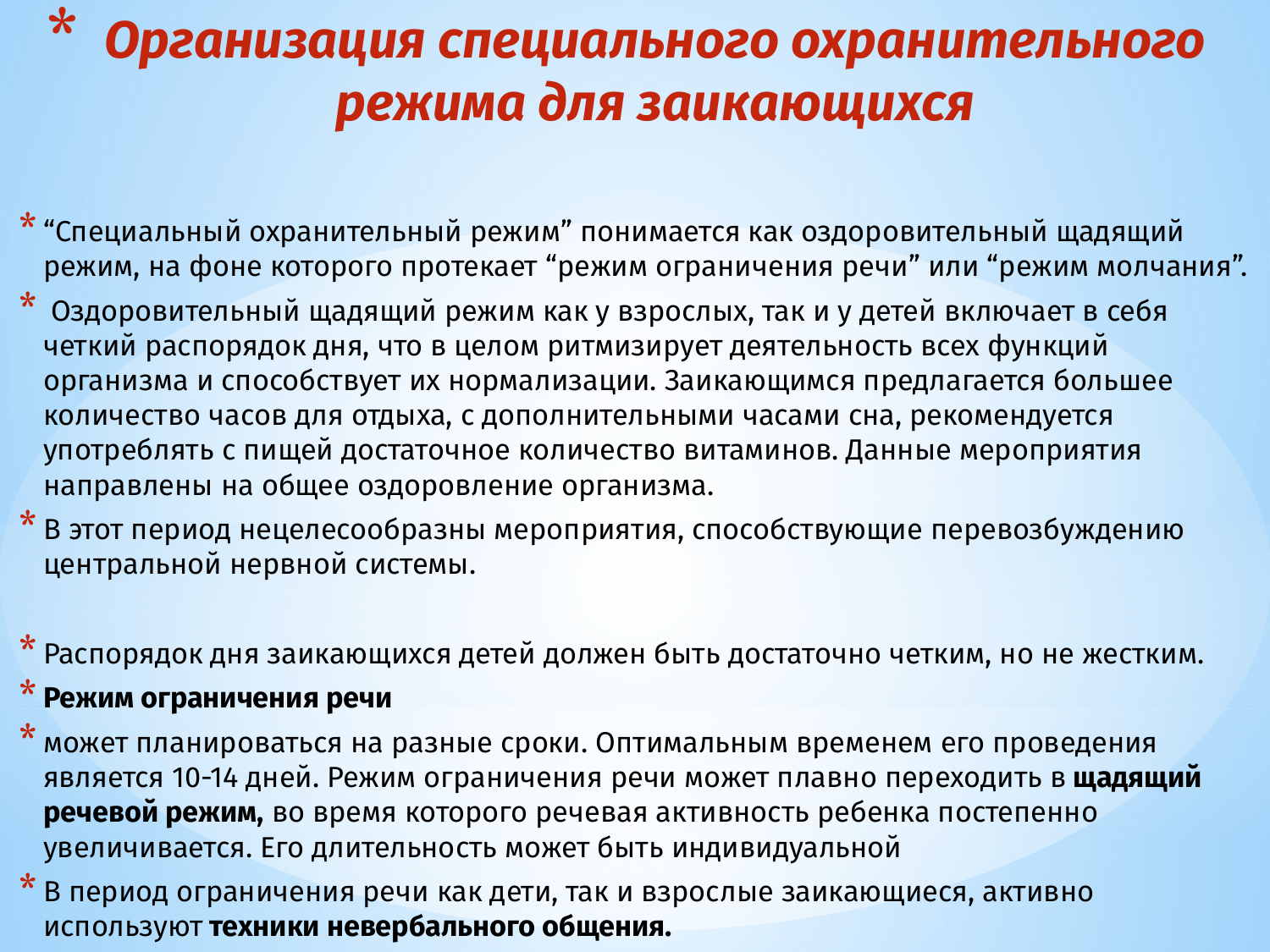

# Организация специального охранительного режима для заикающихся
“Специальный охранительный режим” понимается как оздоровительный щадящий режим, на фоне которого протекает “режим ограничения речи” или “режим молчания”.
 Оздоровительный щадящий режим как у взрослых, так и у детей включает в себя четкий распорядок дня, что в целом ритмизирует деятельность всех функций организма и способствует их нормализации. Заикающимся предлагается большее количество часов для отдыха, с дополнительными часами сна, рекомендуется употреблять с пищей достаточное количество витаминов. Данные мероприятия направлены на общее оздоровление организма.
В этот период нецелесообразны мероприятия, способствующие перевозбуждению центральной нервной системы.

Распорядок дня заикающихся детей должен быть достаточно четким, но не жестким.
Режим ограничения речи
может планироваться на разные сроки. Оптимальным временем его проведения является 10-14 дней. Режим ограничения речи может плавно переходить в щадящий речевой режим, во время которого речевая активность ребенка постепенно увеличивается. Его длительность может быть индивидуальной
В период ограничения речи как дети, так и взрослые заикающиеся, активно используют техники невербального общения.